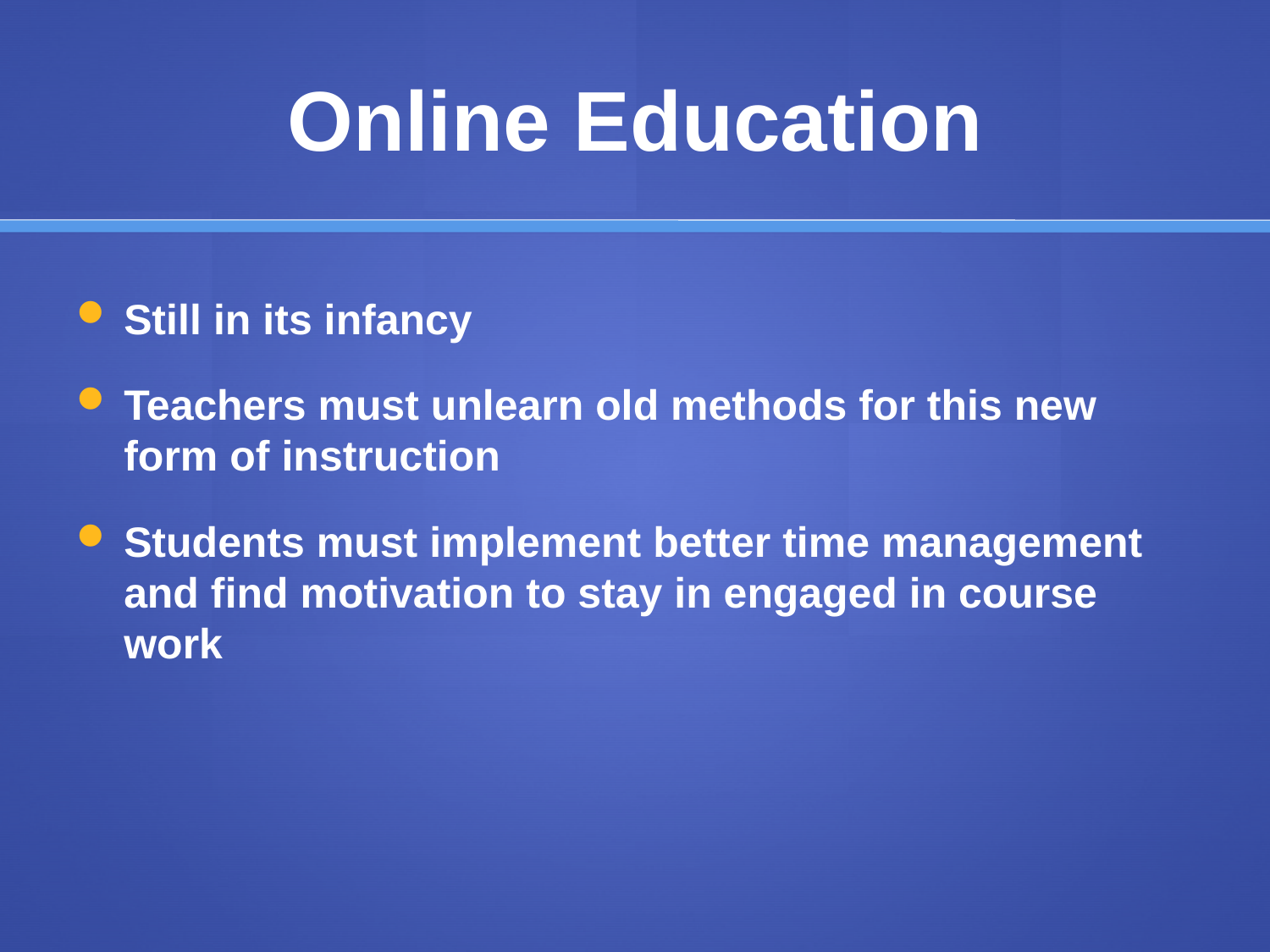

# Online Education
Still in its infancy
Teachers must unlearn old methods for this new form of instruction
Students must implement better time management and find motivation to stay in engaged in course work